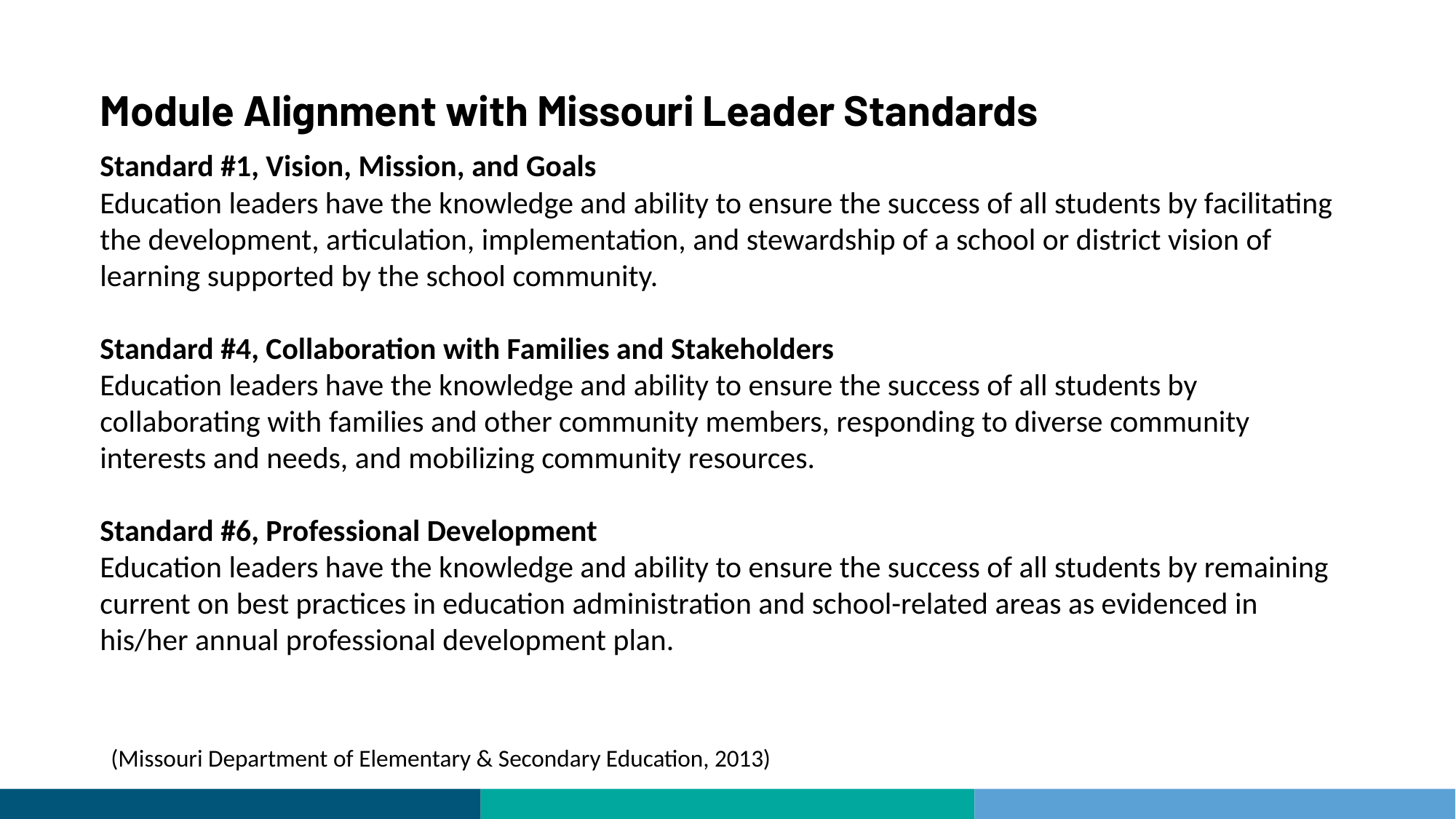

# Module Alignment with Missouri Leader Standards
Standard #1, Vision, Mission, and Goals
Education leaders have the knowledge and ability to ensure the success of all students by facilitating the development, articulation, implementation, and stewardship of a school or district vision of learning supported by the school community.

Standard #4, Collaboration with Families and Stakeholders
Education leaders have the knowledge and ability to ensure the success of all students by collaborating with families and other community members, responding to diverse community interests and needs, and mobilizing community resources.

Standard #6, Professional Development
Education leaders have the knowledge and ability to ensure the success of all students by remaining current on best practices in education administration and school-related areas as evidenced in his/her annual professional development plan.
(Missouri Department of Elementary & Secondary Education, 2013)